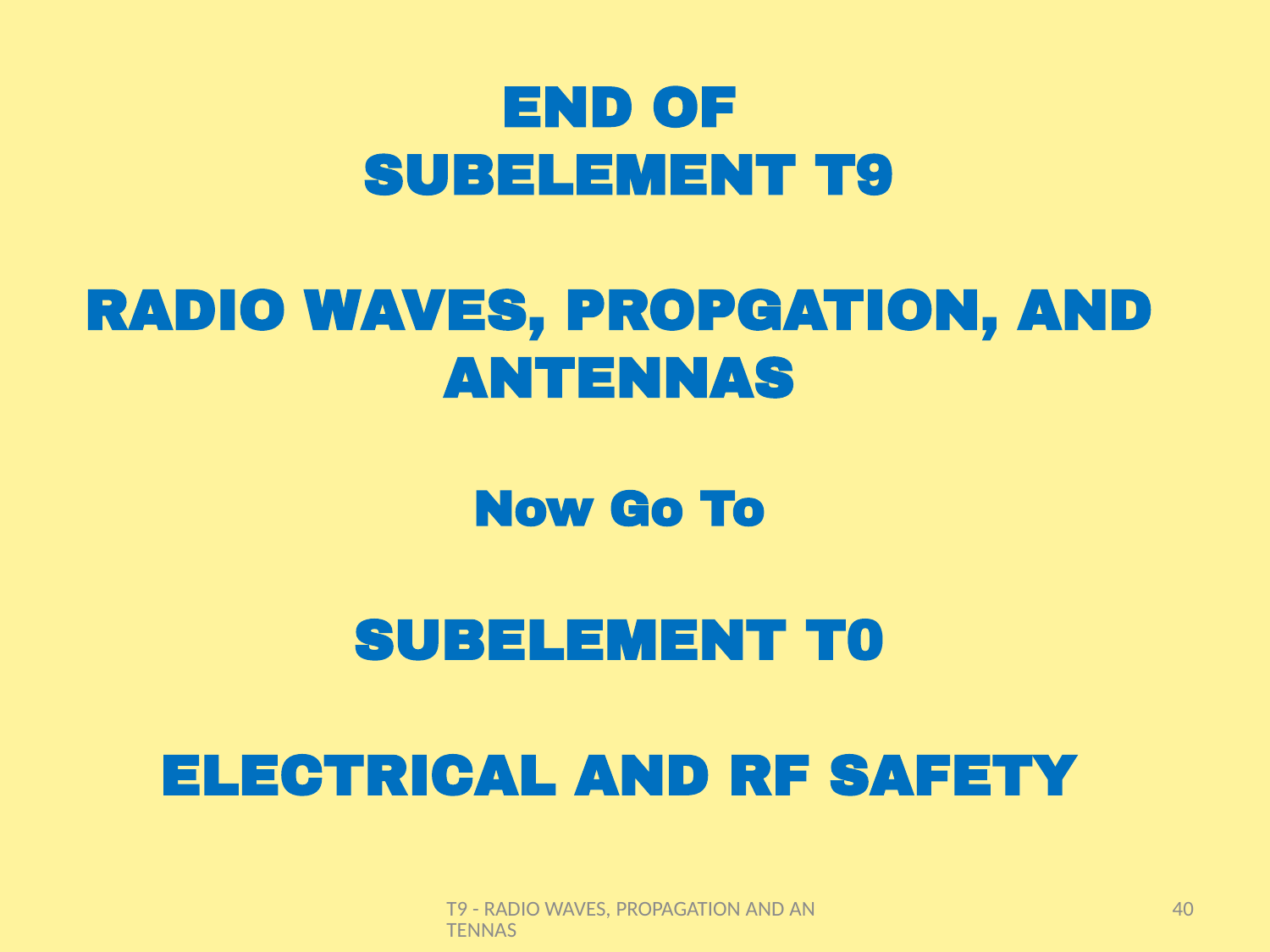

END OF
 SUBELEMENT T9

RADIO WAVES, PROPGATION, AND ANTENNAS

Now Go To

SUBELEMENT T0

ELECTRICAL AND RF SAFETY

T9 - RADIO WAVES, PROPAGATION AND ANTENNAS
40